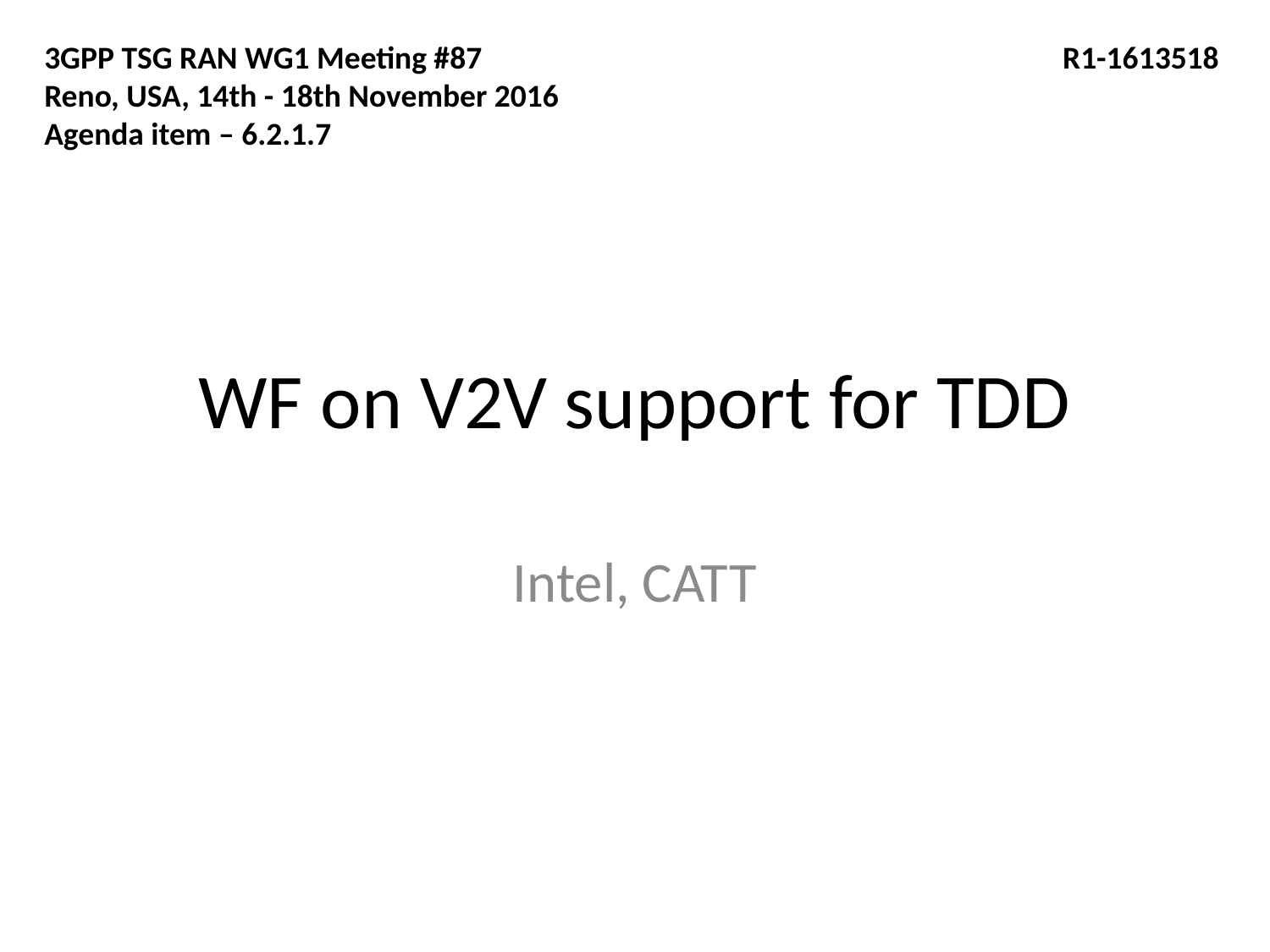

3GPP TSG RAN WG1 Meeting #87				                  R1-1613518
Reno, USA, 14th - 18th November 2016
Agenda item – 6.2.1.7
# WF on V2V support for TDD
Intel, CATT